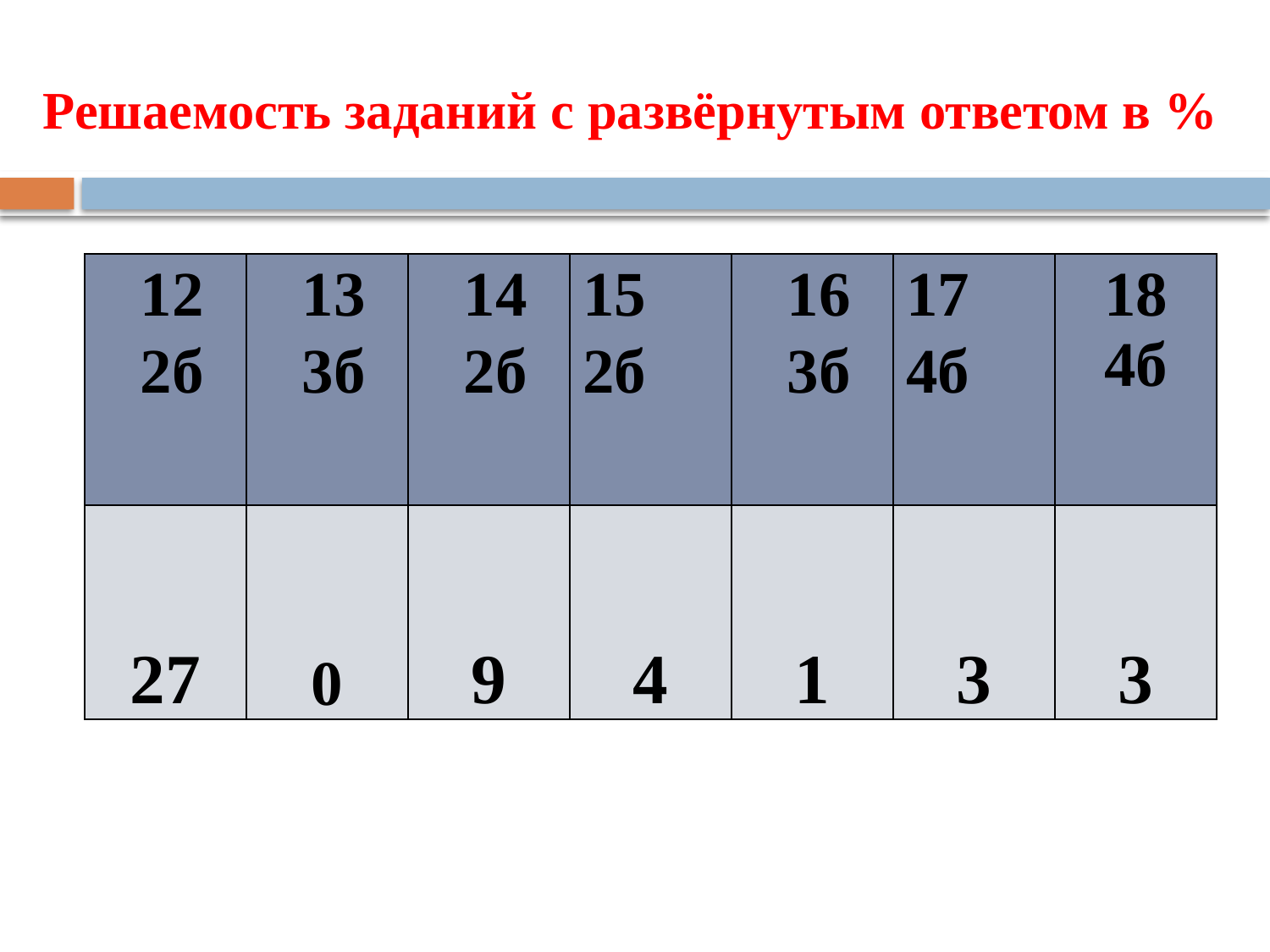

# Решаемость заданий с развёрнутым ответом в %
| 12 2б | 13 3б | 14 2б | 15 2б | 16 3б | 17 4б | 18 4б |
| --- | --- | --- | --- | --- | --- | --- |
| 27 | 0 | 9 | 4 | 1 | 3 | 3 |